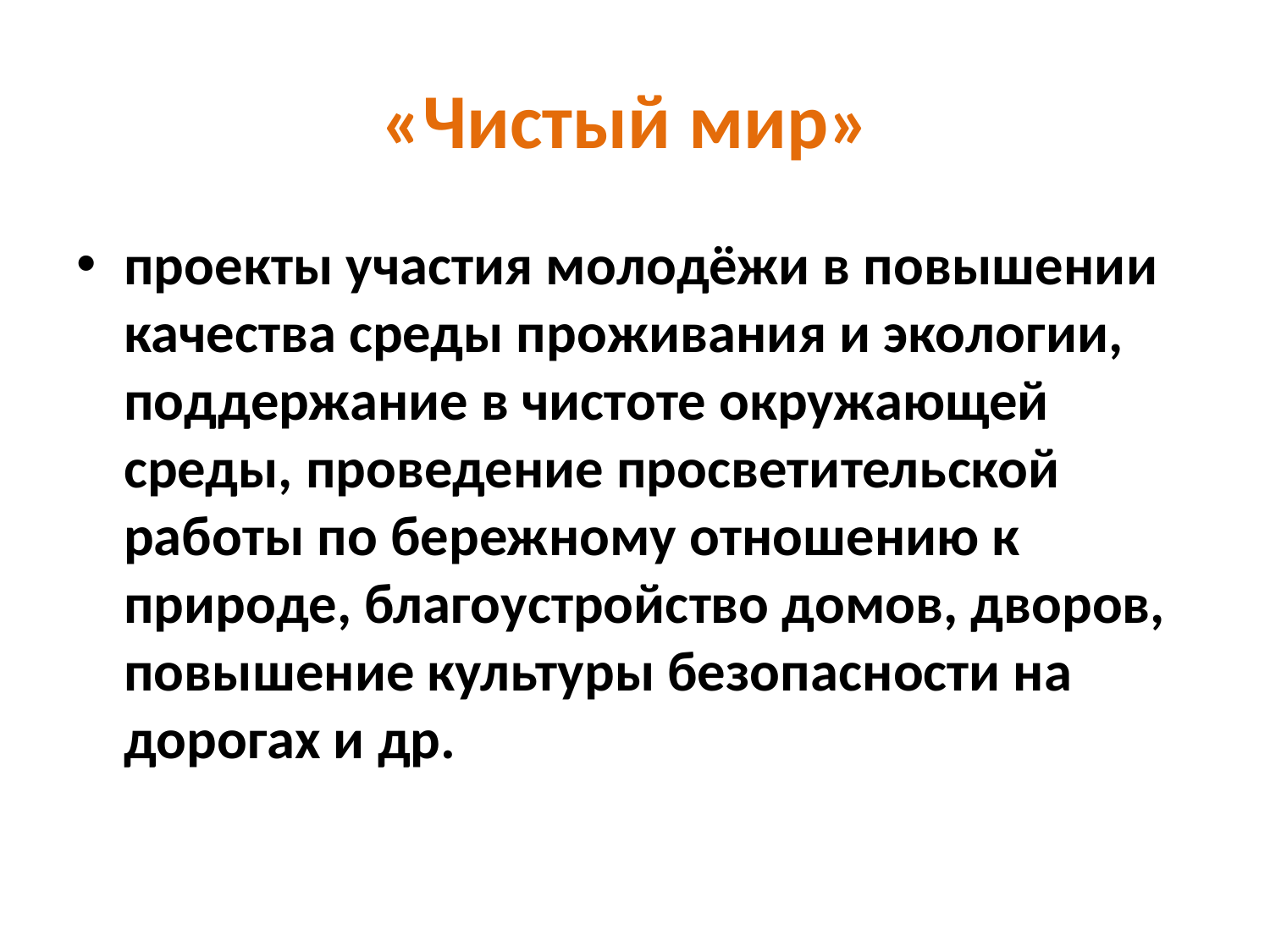

# «Чистый мир»
проекты участия молодёжи в повышении качества среды проживания и экологии, поддержание в чистоте окружающей среды, проведение просветительской работы по бережному отношению к природе, благоустройство домов, дворов, повышение культуры безопасности на дорогах и др.